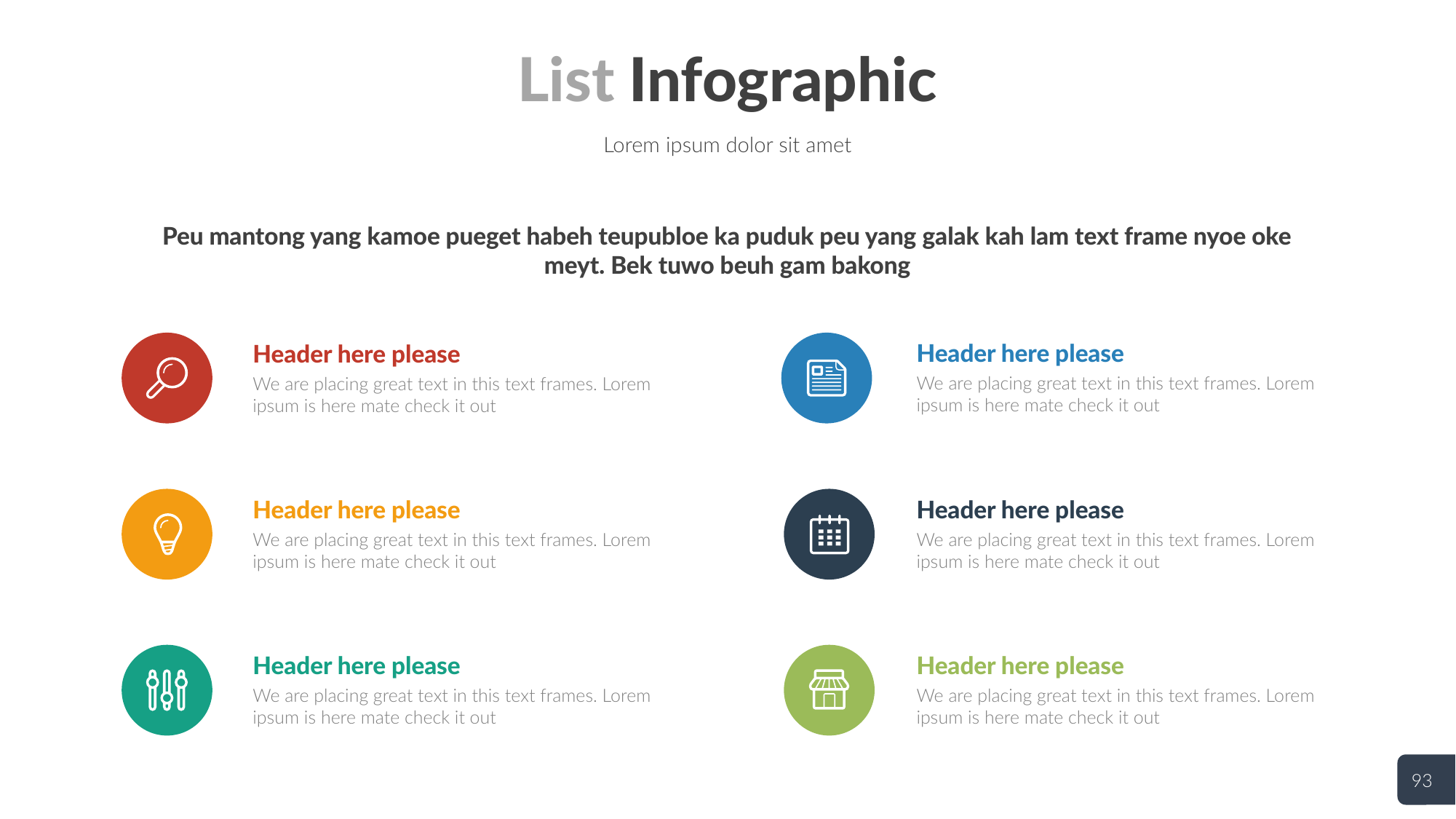

# List Infographic
Lorem ipsum dolor sit amet
Peu mantong yang kamoe pueget habeh teupubloe ka puduk peu yang galak kah lam text frame nyoe oke meyt. Bek tuwo beuh gam bakong

Header here please
Header here please
We are placing great text in this text frames. Lorem ipsum is here mate check it out
We are placing great text in this text frames. Lorem ipsum is here mate check it out

Header here please

Header here please
We are placing great text in this text frames. Lorem ipsum is here mate check it out
We are placing great text in this text frames. Lorem ipsum is here mate check it out

Header here please

Header here please
We are placing great text in this text frames. Lorem ipsum is here mate check it out
We are placing great text in this text frames. Lorem ipsum is here mate check it out

93